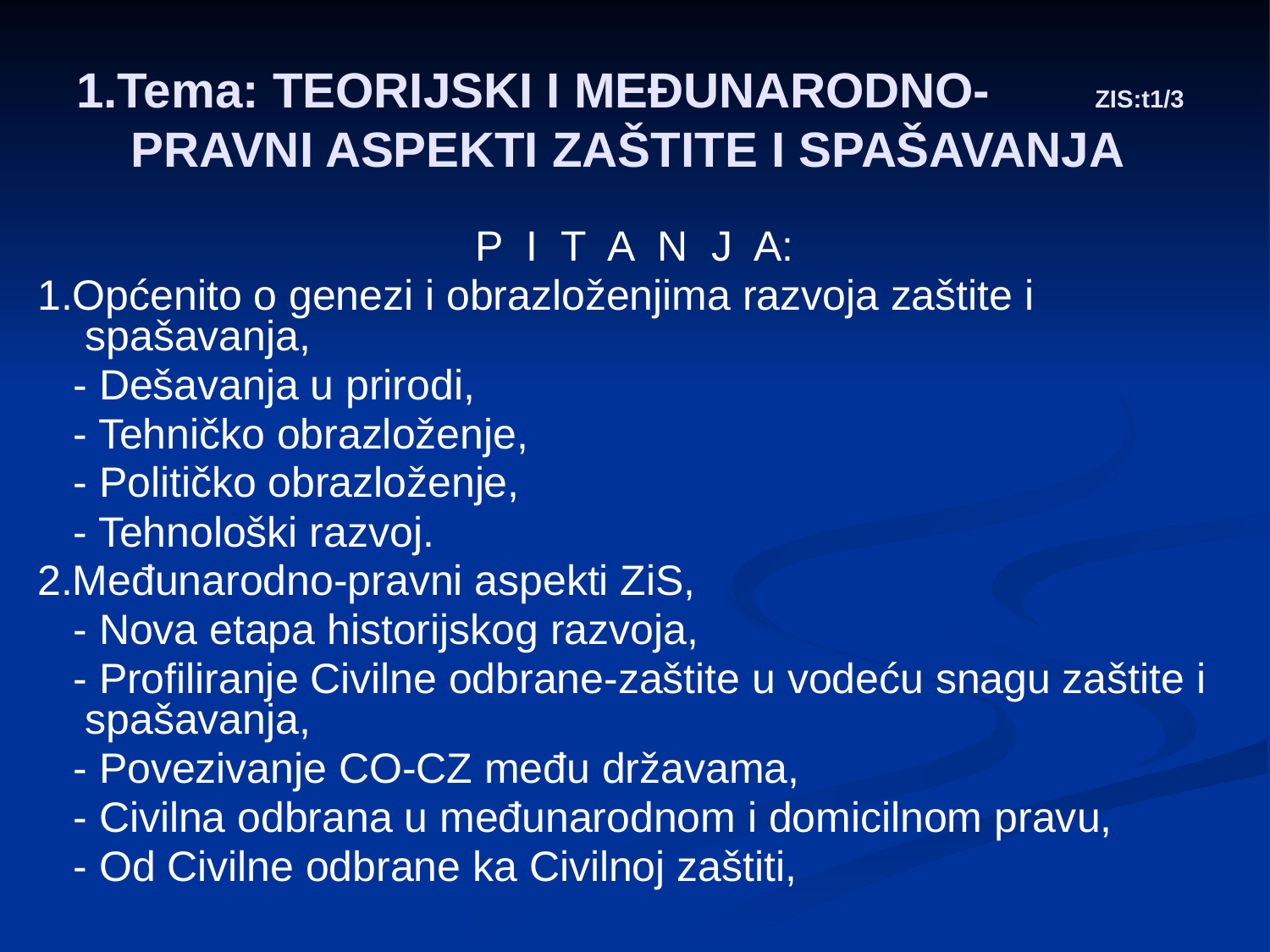

# 1.Tema: TEORIJSKI I MEĐUNARODNO-               ZIS:t1/3 PRAVNI ASPEKTI ZAŠTITE I SPAŠAVANJA
P  I  T  A  N  J  A:
1.Općenito o genezi i obrazloženjima razvoja zaštite i spašavanja,
   - Dešavanja u prirodi,
   - Tehničko obrazloženje,
   - Političko obrazloženje,
   - Tehnološki razvoj.
2.Međunarodno-pravni aspekti ZiS,
   - Nova etapa historijskog razvoja,
   - Profiliranje Civilne odbrane-zaštite u vodeću snagu zaštite i spašavanja,
   - Povezivanje CO-CZ među državama,
   - Civilna odbrana u međunarodnom i domicilnom pravu,
   - Od Civilne odbrane ka Civilnoj zaštiti,